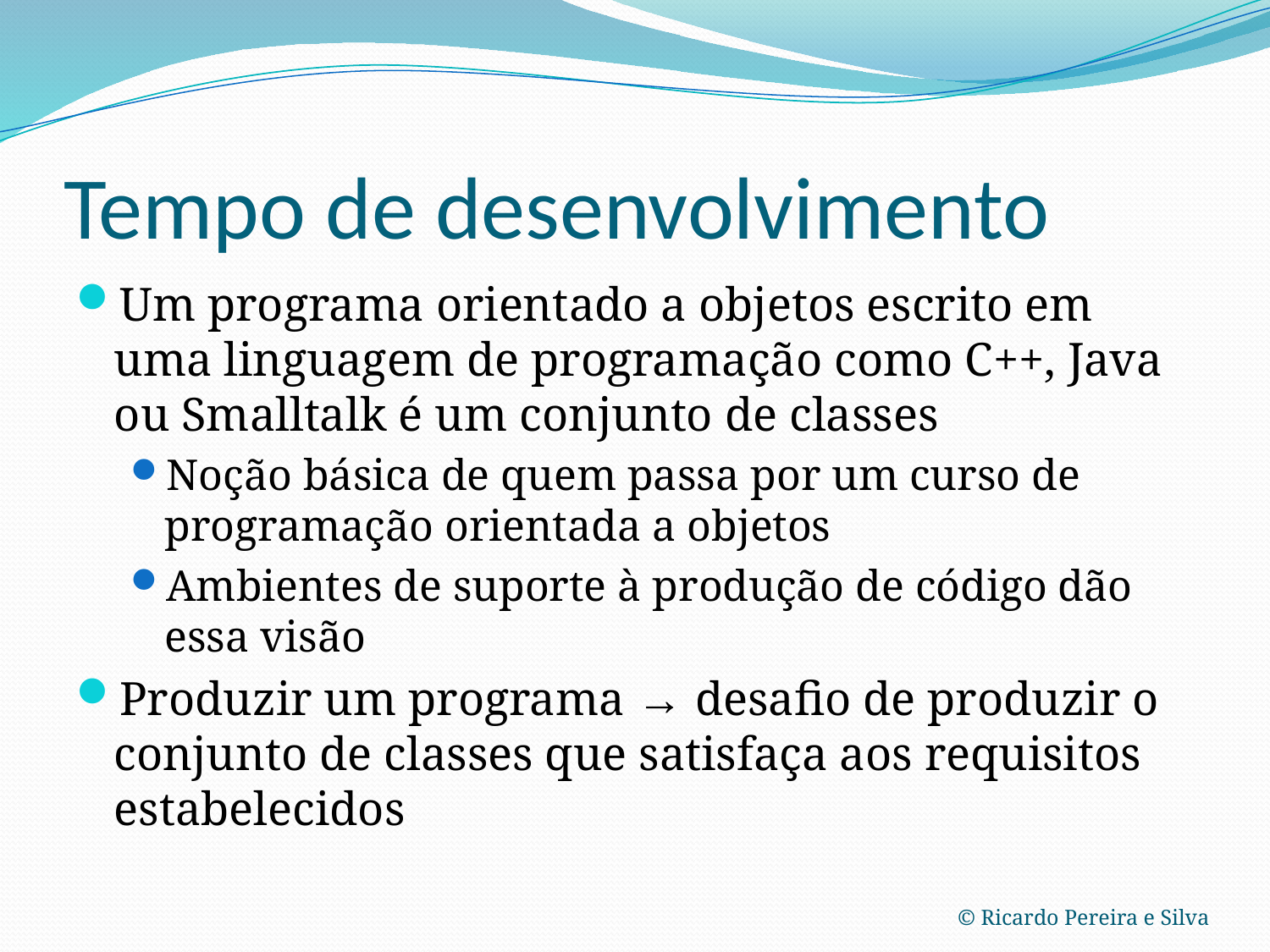

# Tempo de desenvolvimento
Um programa orientado a objetos escrito em uma linguagem de programação como C++, Java ou Smalltalk é um conjunto de classes
Noção básica de quem passa por um curso de programação orientada a objetos
Ambientes de suporte à produção de código dão essa visão
Produzir um programa → desafio de produzir o conjunto de classes que satisfaça aos requisitos estabelecidos
© Ricardo Pereira e Silva